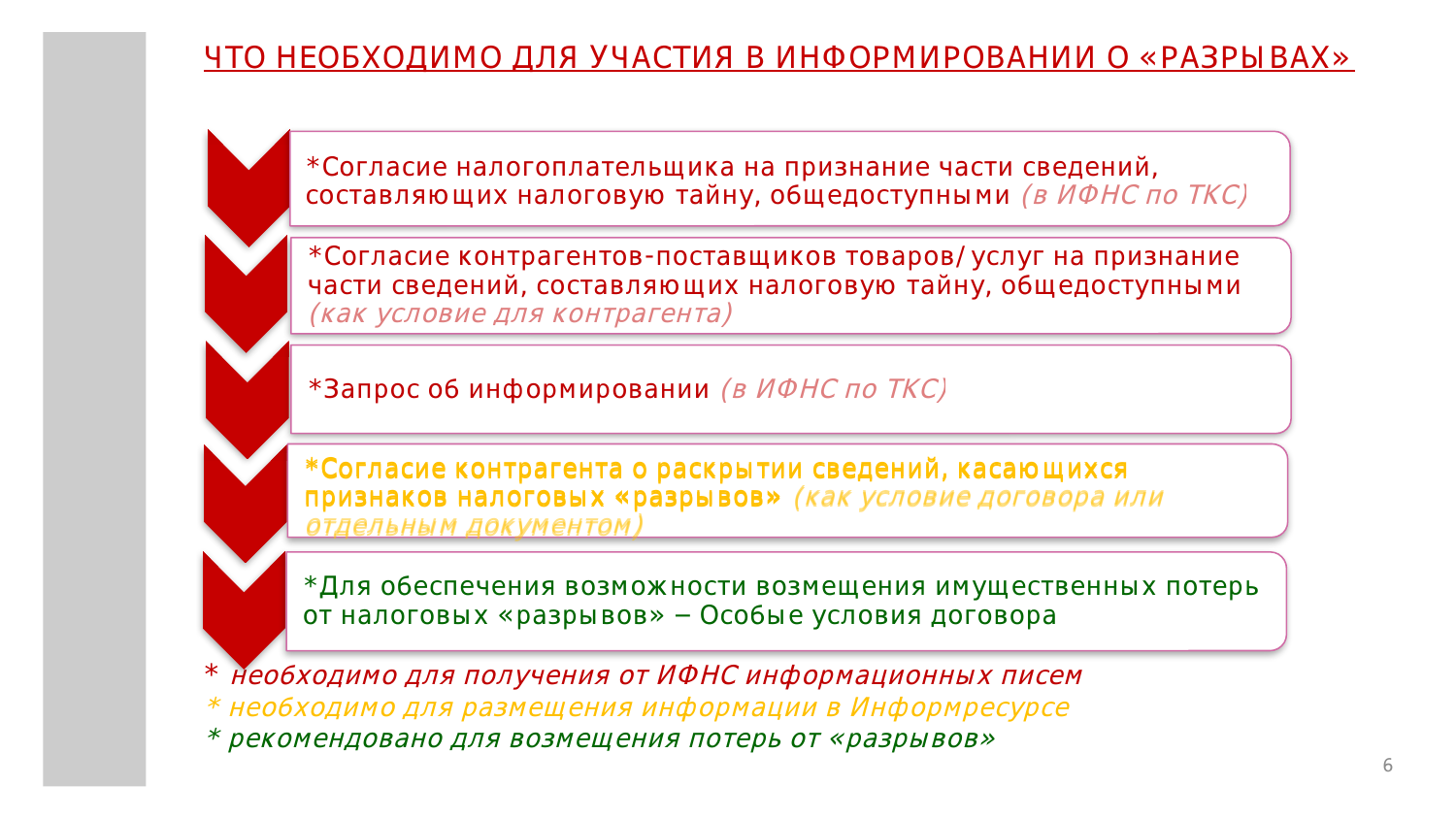

# ЧТО НЕОБХОДИМО ДЛЯ УЧАСТИЯ В ИНФОРМИРОВАНИИ О «РАЗРЫВАХ» * необходимо для получения от ИФНС информационных писем * необходимо для размещения информации в Информресурсе * рекомендовано для возмещения потерь от «разрывов»

*Согласие налогоплательщика на признание части сведений, составляющих налоговую тайну, общедоступными (в ИФНС по ТКС)

*Согласие контрагентов-поставщиков товаров/услуг на признание части сведений, составляющих налоговую тайну, общедоступными (как условие для контрагента)

*Запрос об информировании (в ИФНС по ТКС)

*Согласие контрагента о раскрытии сведений, касающихся признаков налоговых «разрывов» (как условие договора или отдельным документом)
*Согласие контрагента о раскрытии сведений, касающихся признаков налоговых «разрывов» (как условие договора или отдельным документом)

*Для обеспечения возможности возмещения имущественных потерь от налоговых «разрывов» – Особые условия договора
6